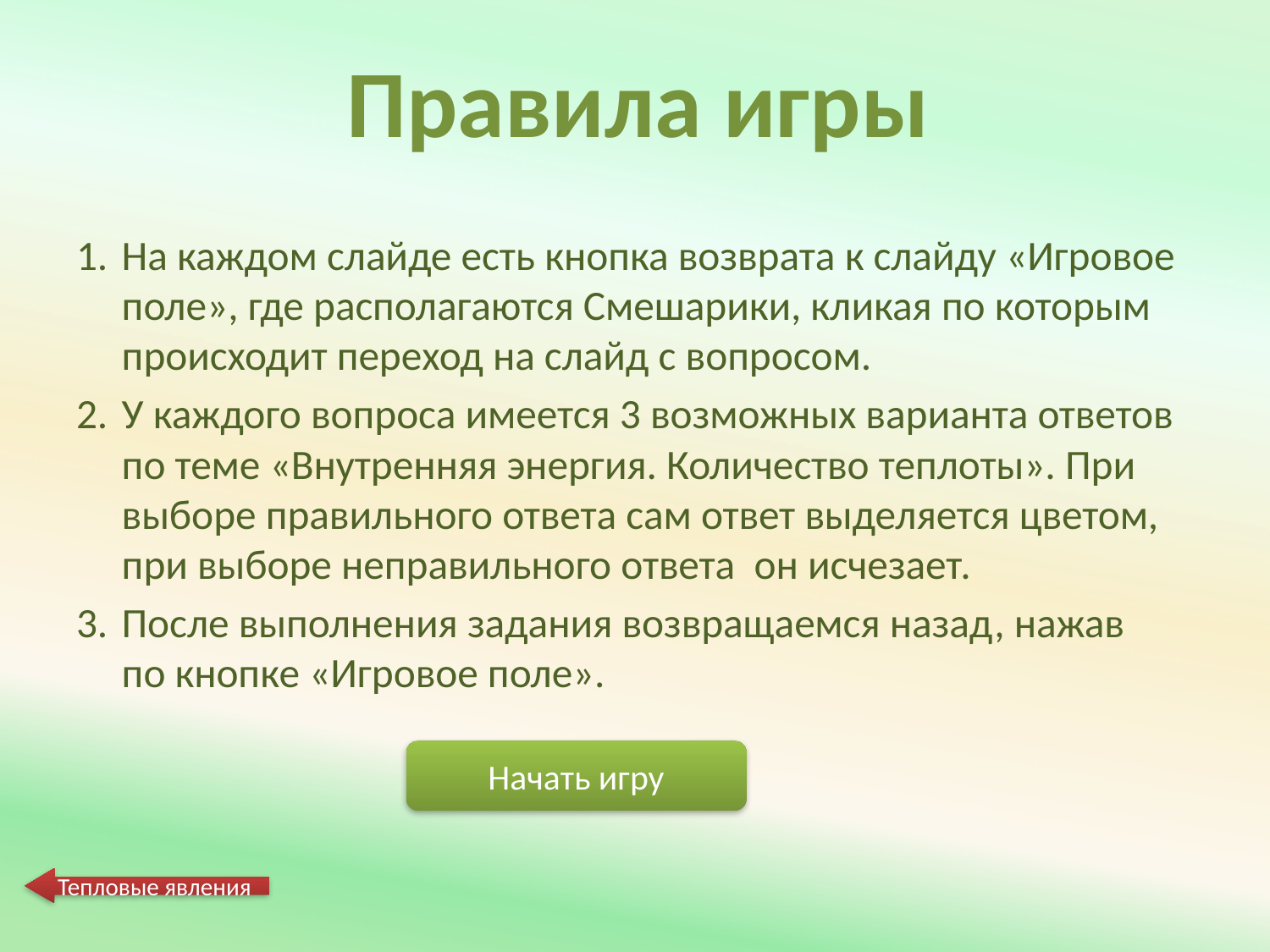

Правила игры
#
На каждом слайде есть кнопка возврата к слайду «Игровое поле», где располагаются Смешарики, кликая по которым происходит переход на слайд с вопросом.
У каждого вопроса имеется 3 возможных варианта ответов по теме «Внутренняя энергия. Количество теплоты». При выборе правильного ответа сам ответ выделяется цветом, при выборе неправильного ответа  он исчезает.
После выполнения задания возвращаемся назад, нажав      по кнопке «Игровое поле».

Начать игру
Тепловые явления